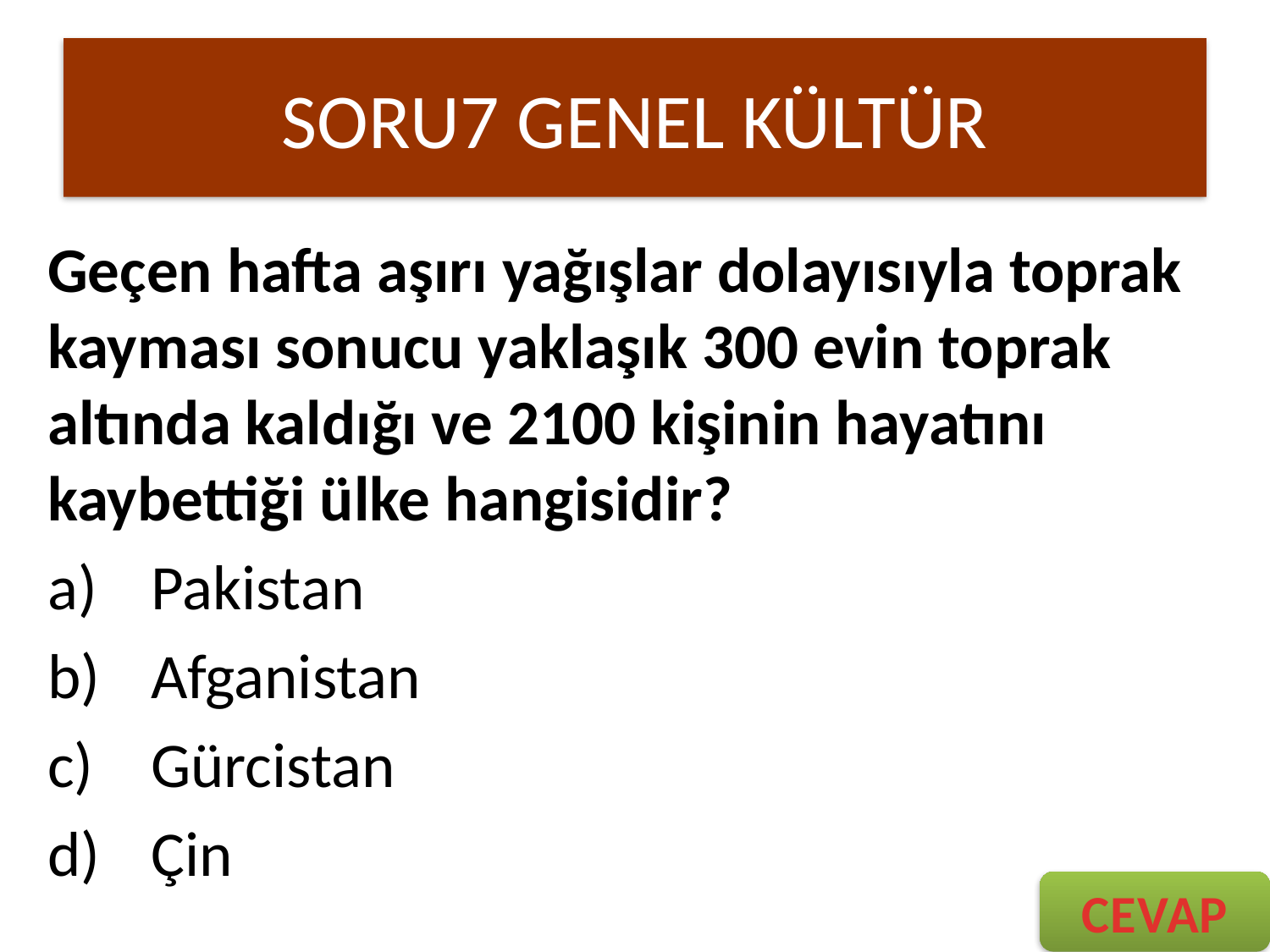

# SORU7 GENEL KÜLTÜR
Geçen hafta aşırı yağışlar dolayısıyla toprak kayması sonucu yaklaşık 300 evin toprak altında kaldığı ve 2100 kişinin hayatını kaybettiği ülke hangisidir?
Pakistan
Afganistan
Gürcistan
Çin

CEVAP